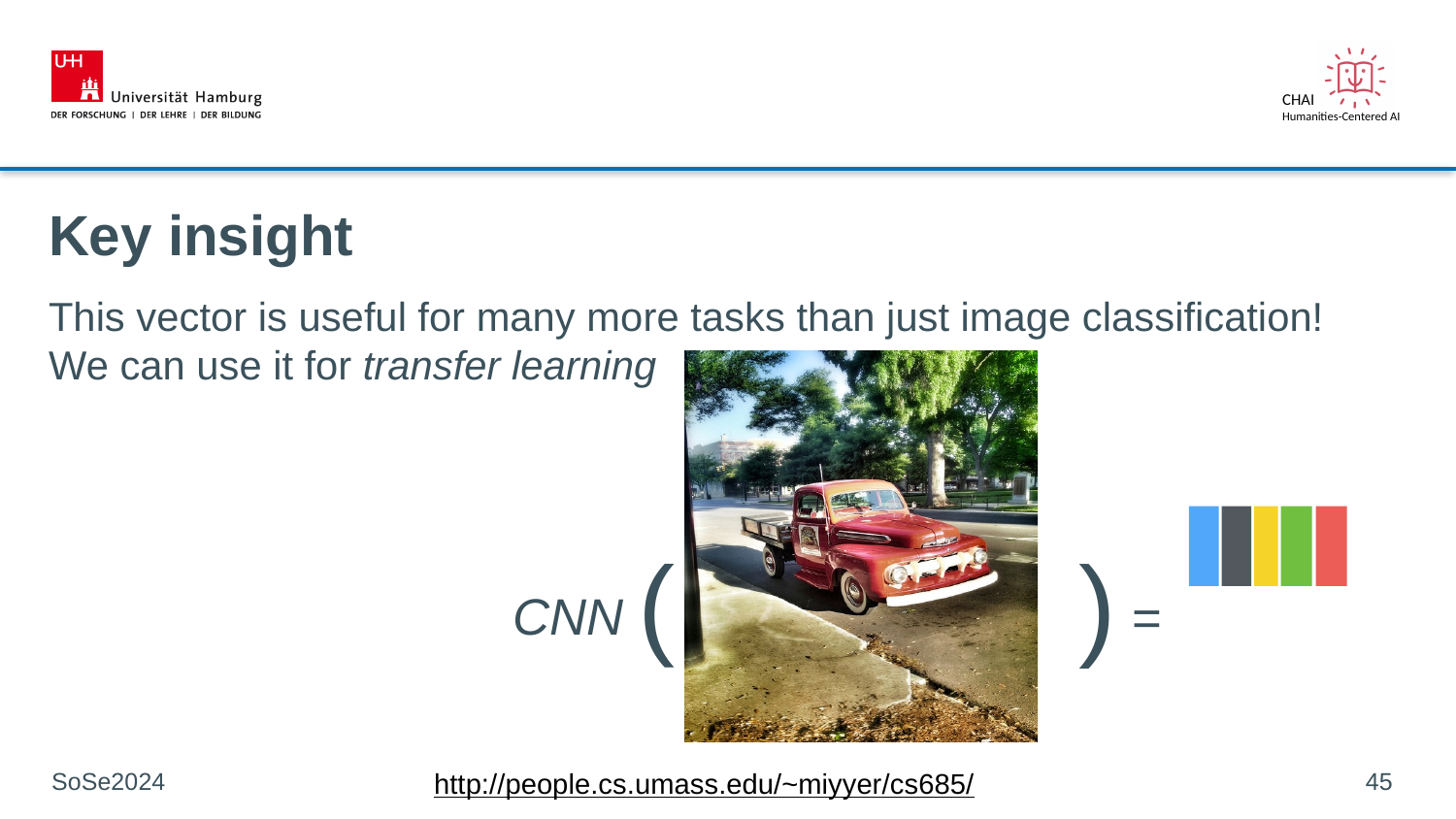

# Key insight
This vector is useful for many more tasks than just image classification!  We can use it for transfer learning

)=
CNN (

SoSe2024
45
http://people.cs.umass.edu/~miyyer/cs685/